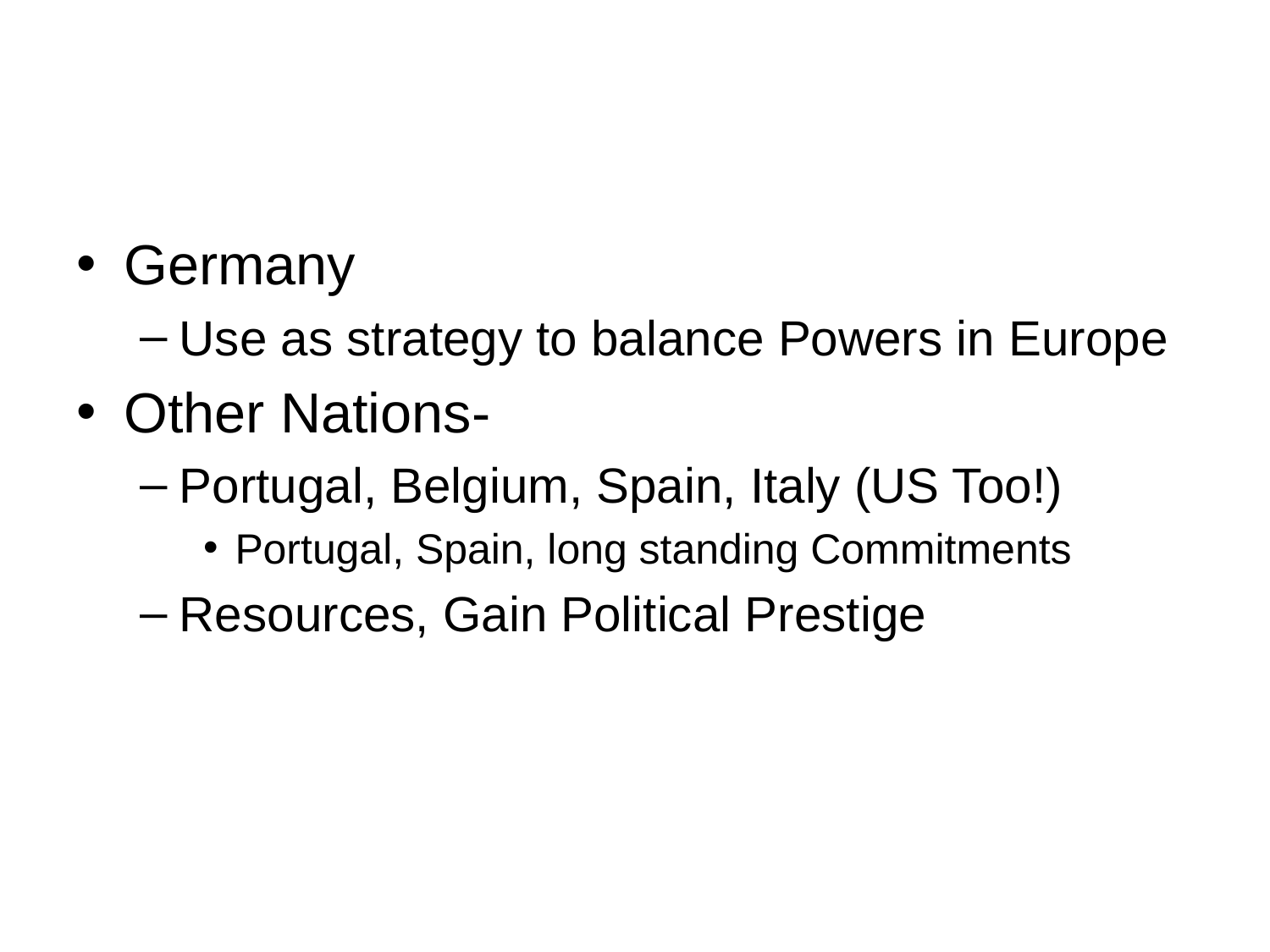

#
Germany
Use as strategy to balance Powers in Europe
Other Nations-
Portugal, Belgium, Spain, Italy (US Too!)
Portugal, Spain, long standing Commitments
Resources, Gain Political Prestige